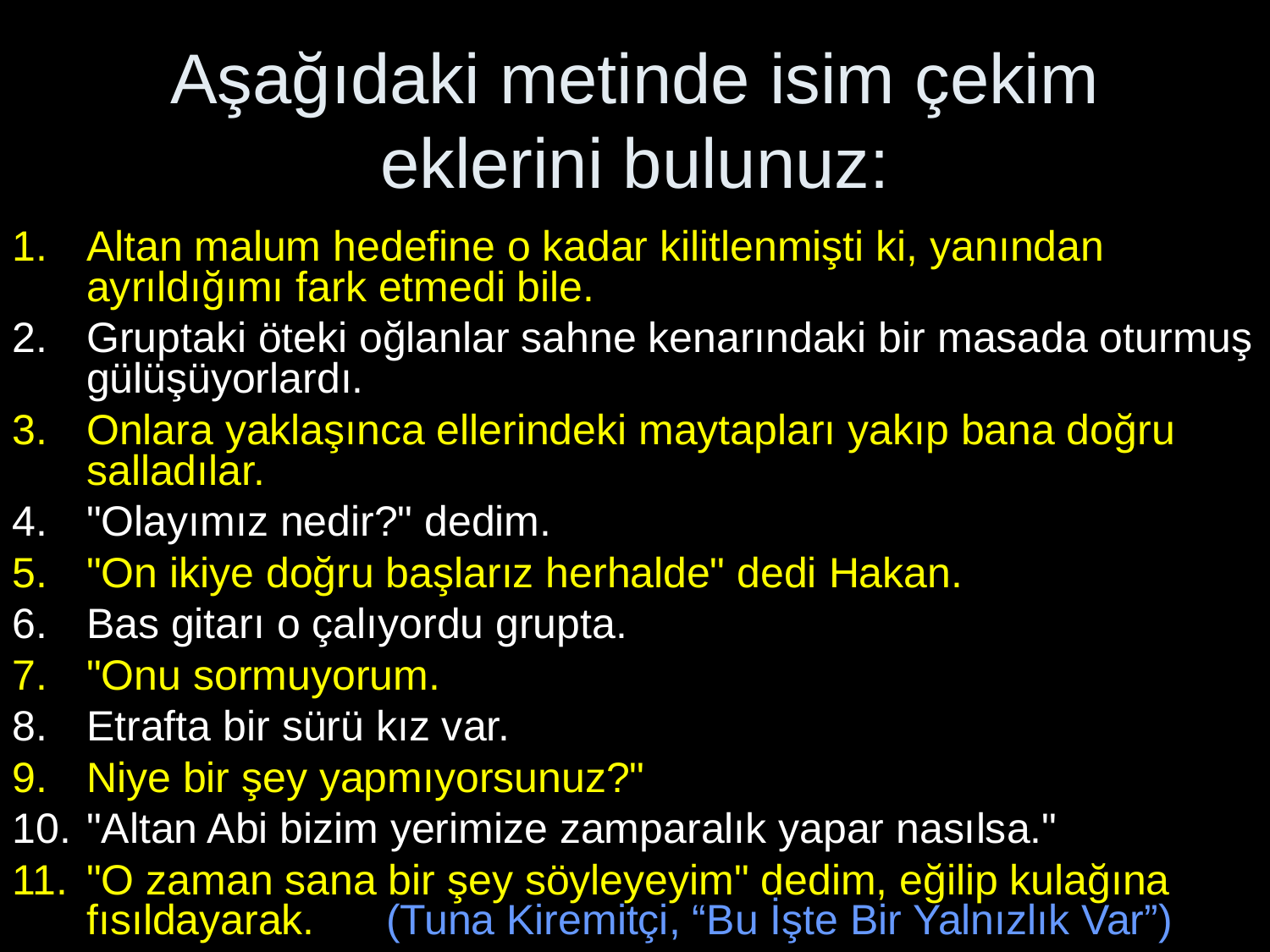

# Aşağıdaki metinde isim çekim eklerini bulunuz:
Altan malum hedefine o kadar kilitlenmişti ki, yanından ayrıldığımı fark etmedi bile.
Gruptaki öteki oğlanlar sahne kenarındaki bir masada oturmuş gülüşüyorlardı.
Onlara yaklaşınca ellerindeki maytapları yakıp bana doğru salladılar.
"Olayımız nedir?" dedim.
"On ikiye doğru başlarız herhalde" dedi Hakan.
Bas gitarı o çalıyordu grupta.
"Onu sormuyorum.
Etrafta bir sürü kız var.
Niye bir şey yapmıyorsunuz?"
"Altan Abi bizim yerimize zamparalık yapar nasılsa."
"O zaman sana bir şey söyleyeyim" dedim, eğilip kulağına fısıldayarak.      (Tuna Kiremitçi, “Bu İşte Bir Yalnızlık Var”)